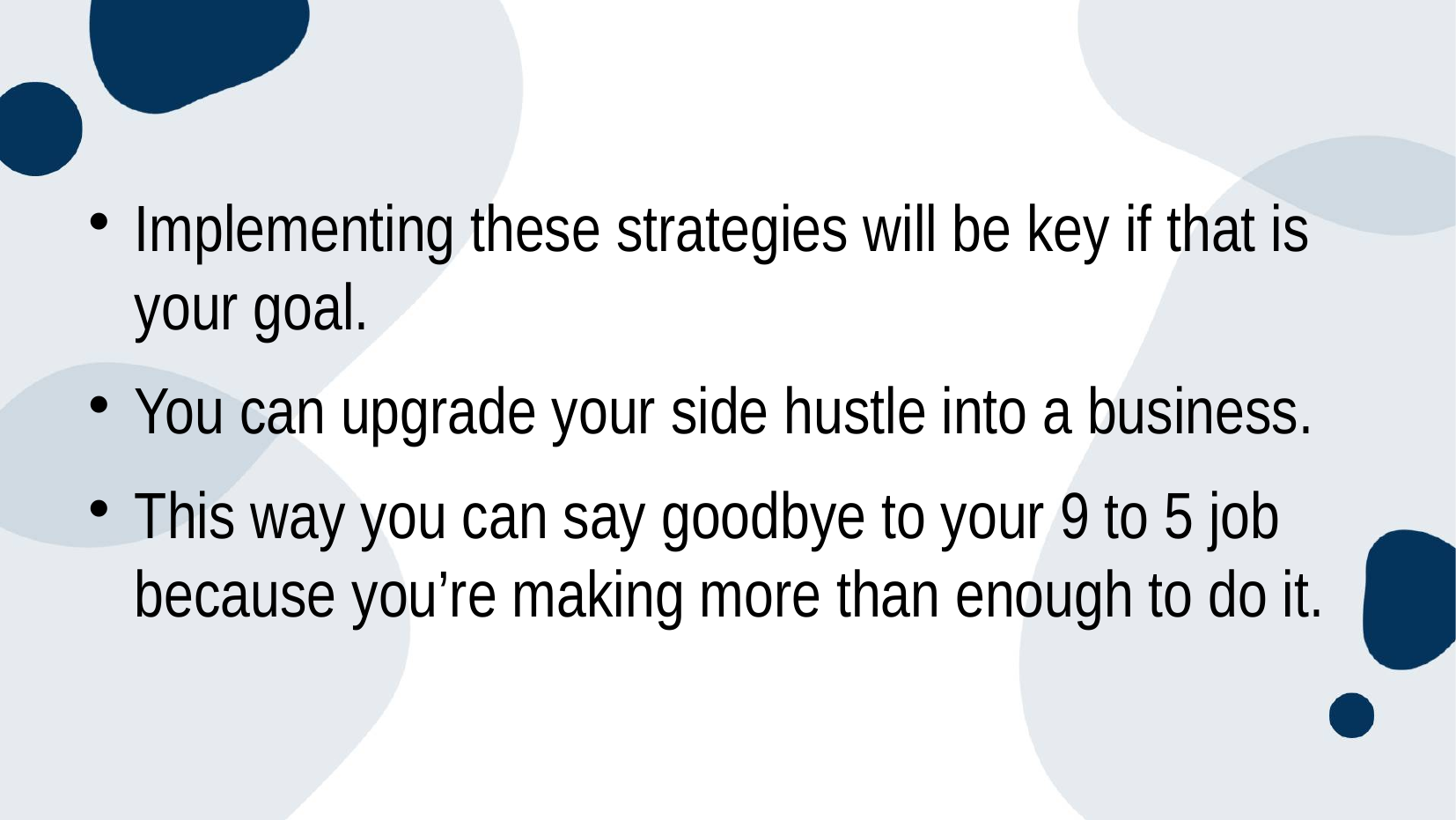

#
Implementing these strategies will be key if that is your goal.
You can upgrade your side hustle into a business.
This way you can say goodbye to your 9 to 5 job because you’re making more than enough to do it.